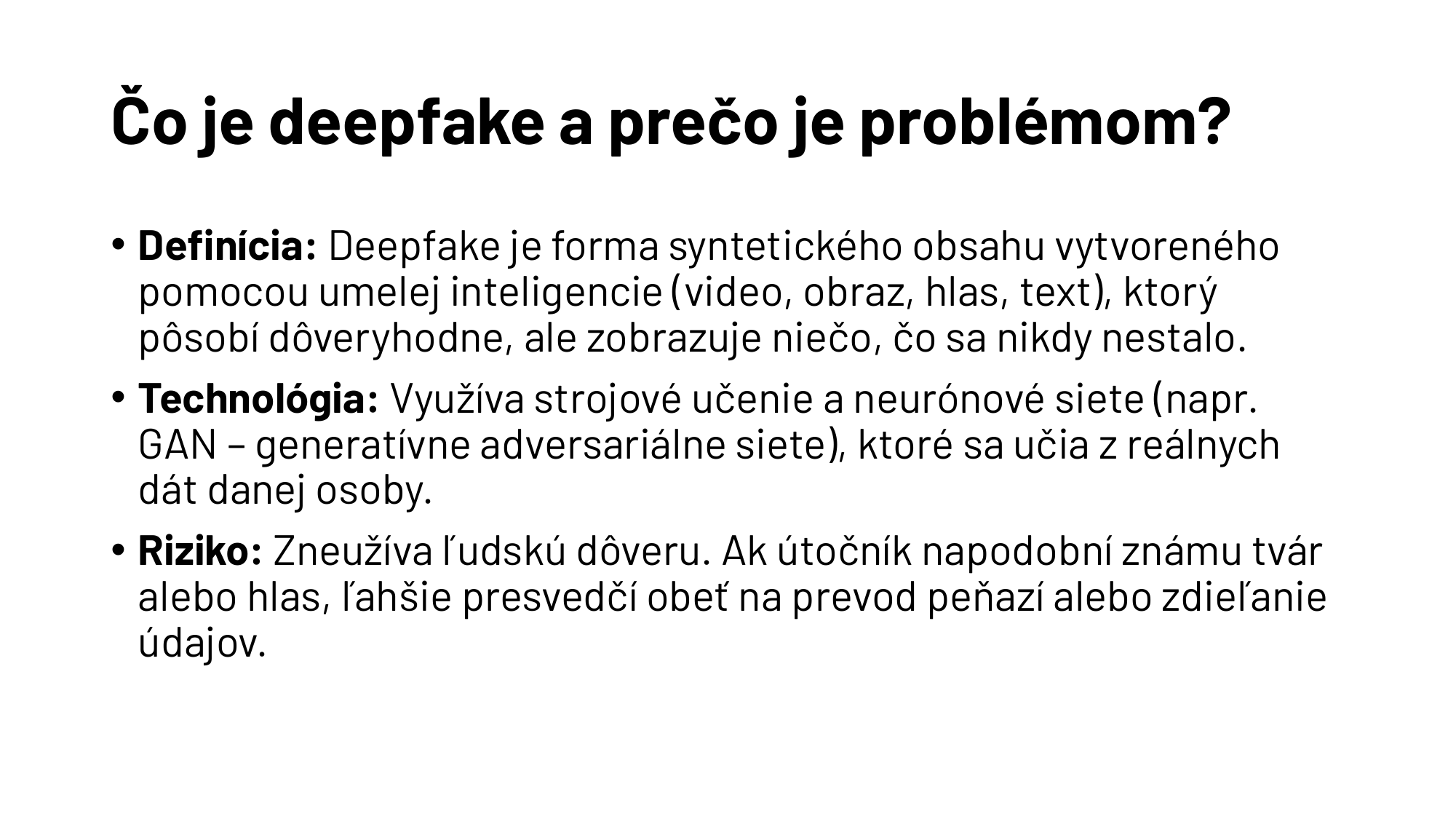

# Čo je deepfake a prečo je problémom?
Definícia: Deepfake je forma syntetického obsahu vytvoreného pomocou umelej inteligencie (video, obraz, hlas, text), ktorý pôsobí dôveryhodne, ale zobrazuje niečo, čo sa nikdy nestalo.
Technológia: Využíva strojové učenie a neurónové siete (napr. GAN – generatívne adversariálne siete), ktoré sa učia z reálnych dát danej osoby.
Riziko: Zneužíva ľudskú dôveru. Ak útočník napodobní známu tvár alebo hlas, ľahšie presvedčí obeť na prevod peňazí alebo zdieľanie údajov.